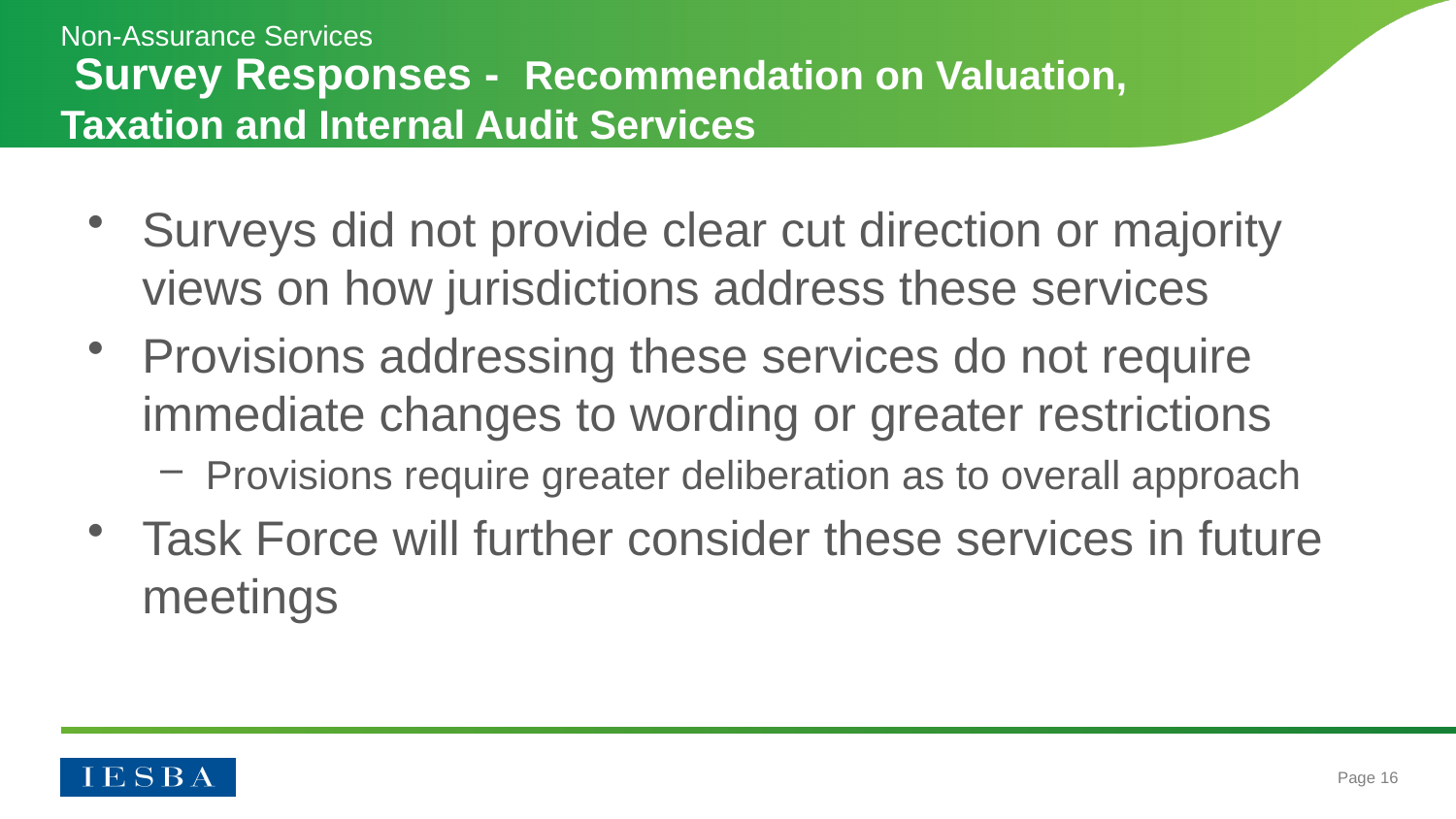

Non-Assurance Services

# Survey Responses -  Recommendation on Valuation, Taxation and Internal Audit Services
Surveys did not provide clear cut direction or majority views on how jurisdictions address these services
Provisions addressing these services do not require immediate changes to wording or greater restrictions
Provisions require greater deliberation as to overall approach
Task Force will further consider these services in future meetings